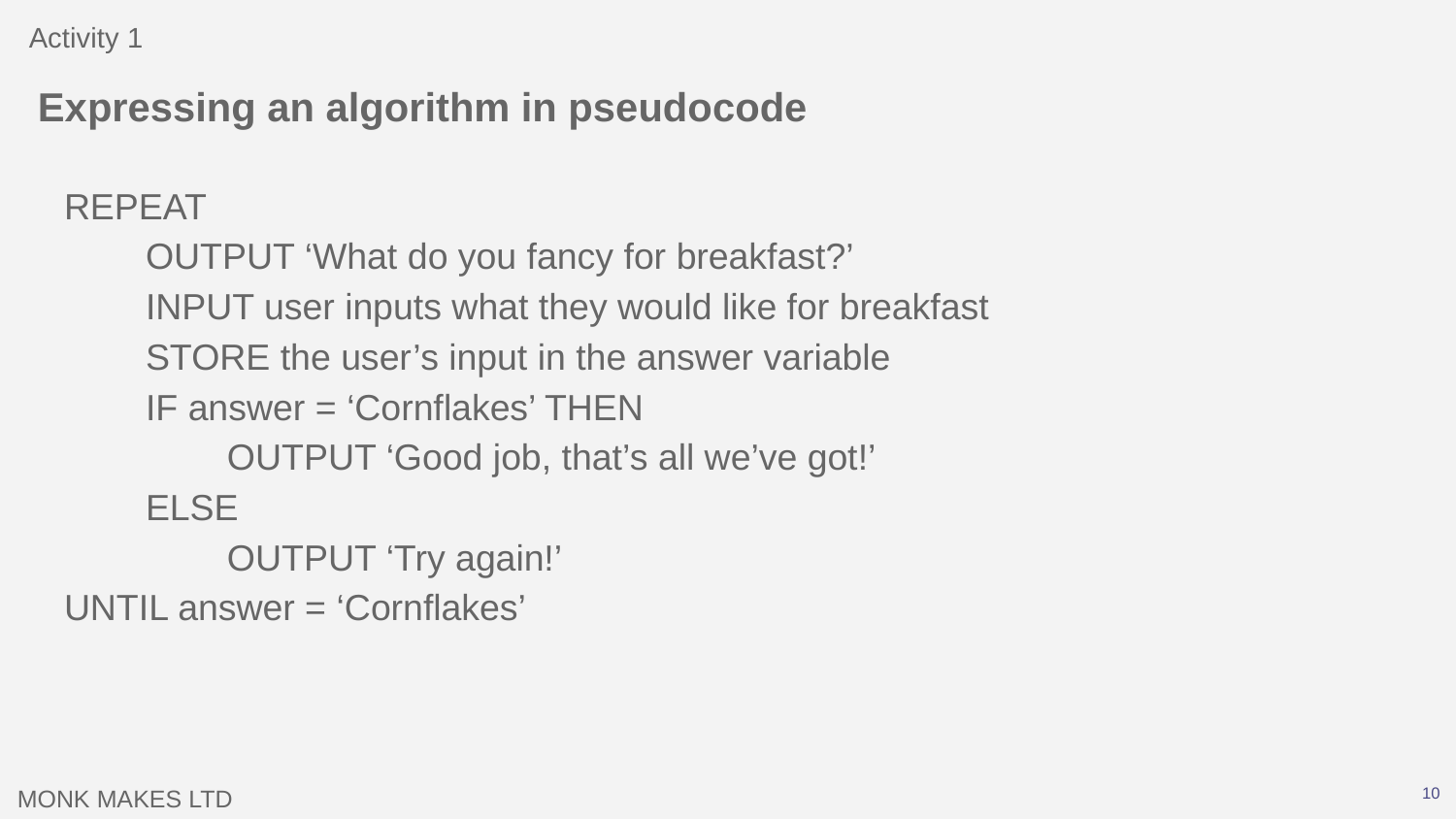

Activity 1
# Expressing an algorithm in pseudocode
REPEAT
        OUTPUT ‘What do you fancy for breakfast?’
        INPUT user inputs what they would like for breakfast
        STORE the user’s input in the answer variable
        IF answer = ‘Cornflakes’ THEN
                OUTPUT ‘Good job, that’s all we’ve got!’
        ELSE
                OUTPUT ‘Try again!’
UNTIL answer = ‘Cornflakes’

10